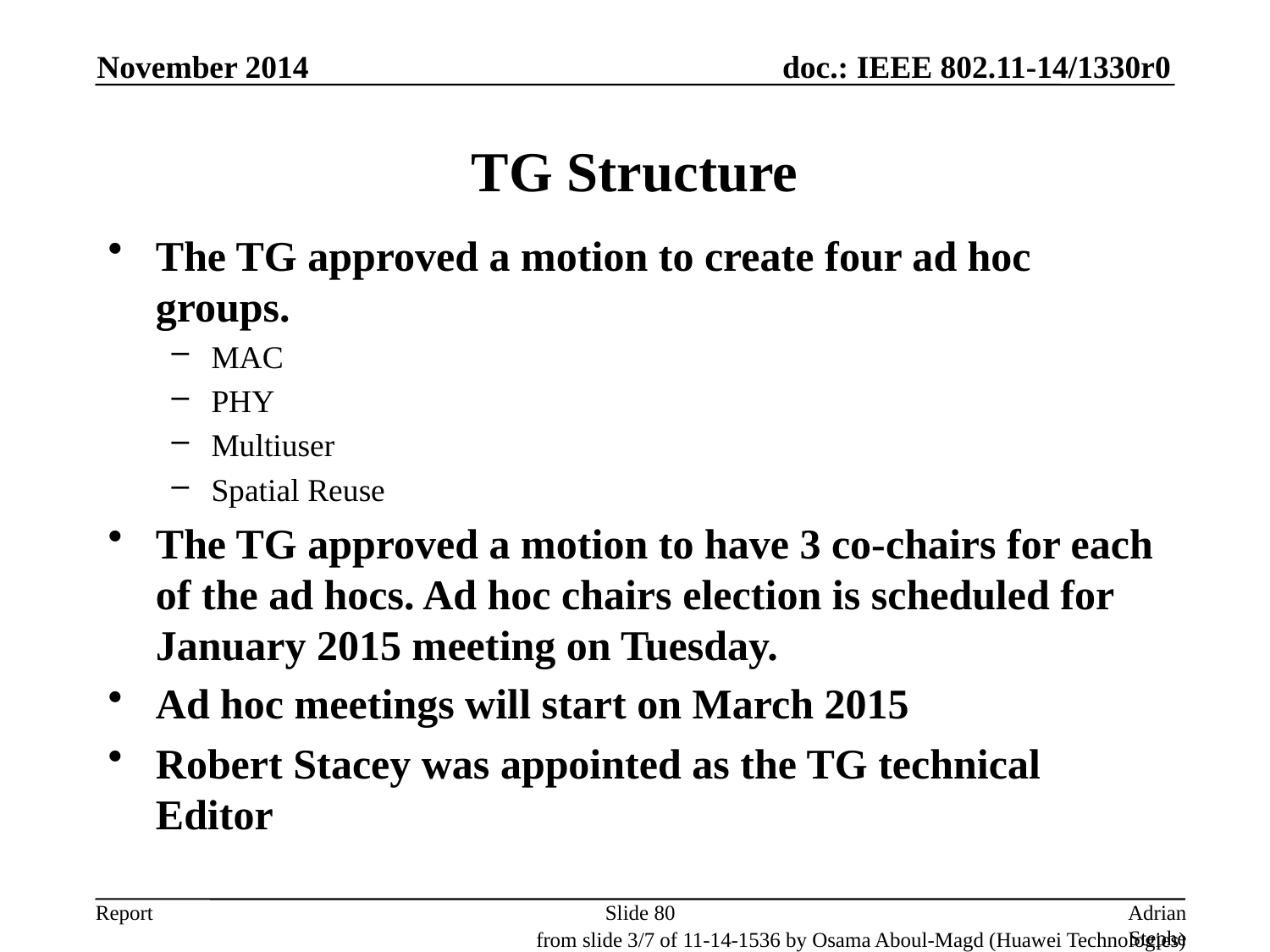

November 2014
# TG Structure
The TG approved a motion to create four ad hoc groups.
MAC
PHY
Multiuser
Spatial Reuse
The TG approved a motion to have 3 co-chairs for each of the ad hocs. Ad hoc chairs election is scheduled for January 2015 meeting on Tuesday.
Ad hoc meetings will start on March 2015
Robert Stacey was appointed as the TG technical Editor

Slide 80
Adrian Stephens, Intel Corporation
from slide 3/7 of 11-14-1536 by Osama Aboul-Magd (Huawei Technologies)